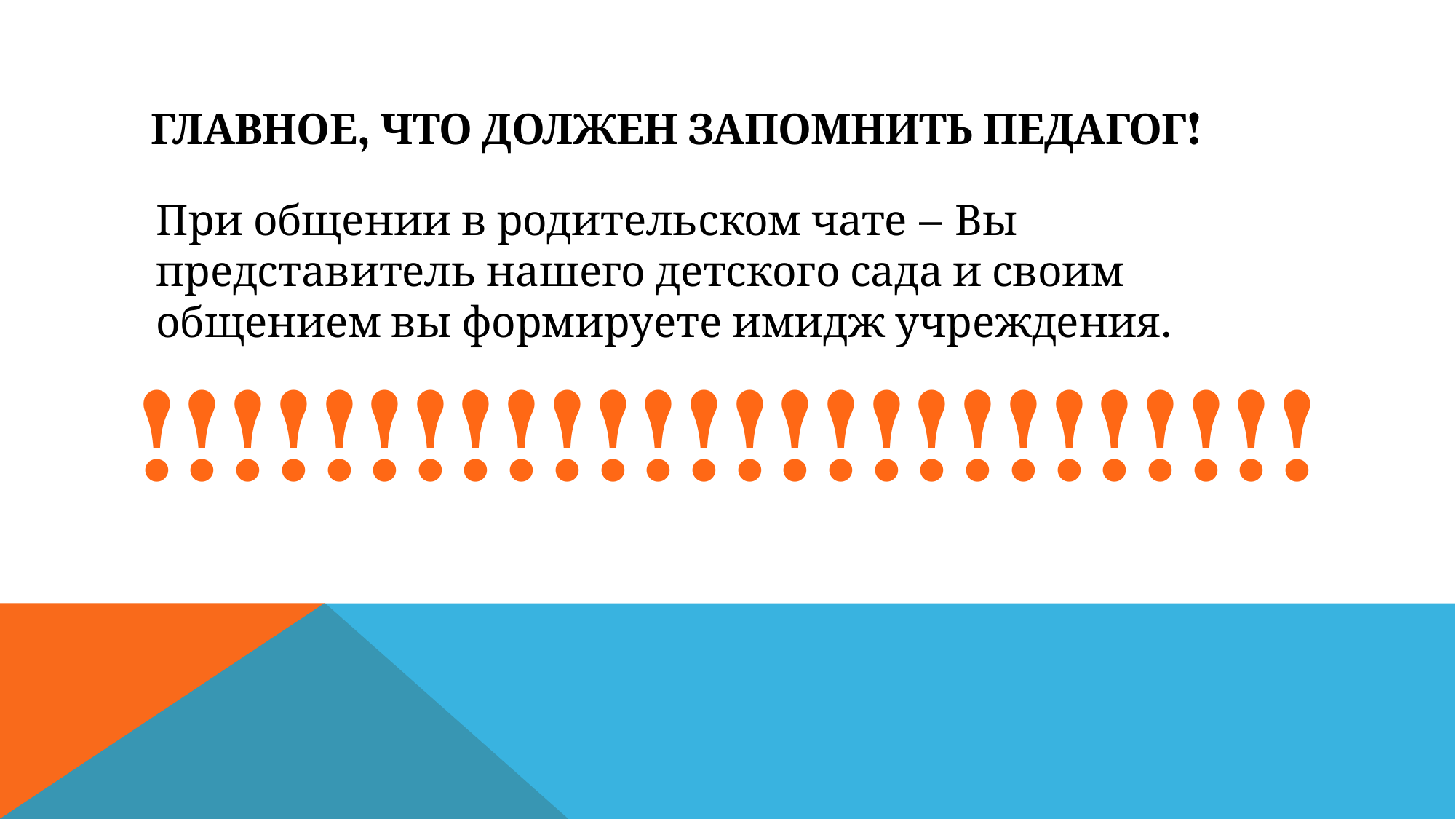

# Главное, что должен запомнить педагог!
При общении в родительском чате – Вы представитель нашего детского сада и своим общением вы формируете имидж учреждения.
9%
!!!!!!!!!!!!!!!!!!!!!!!!!!
90%